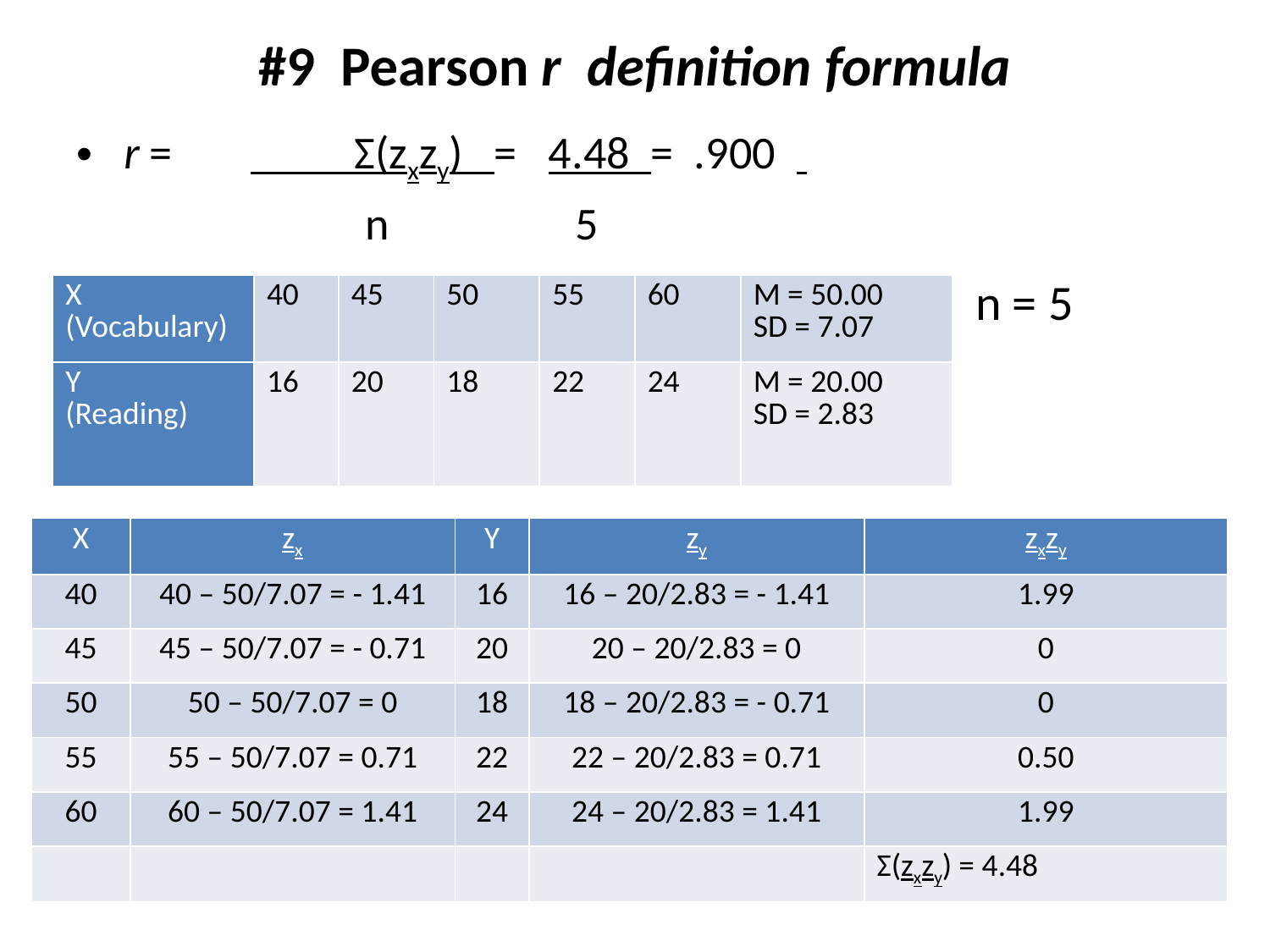

# #9  Pearson r  definition formula
r = 	          Σ(zxzy)   =   4.48  =  .900
		           n                  5

n = 5
| X (Vocabulary) | 40 | 45 | 50 | 55 | 60 | M = 50.00 SD = 7.07 |
| --- | --- | --- | --- | --- | --- | --- |
| Y (Reading) | 16 | 20 | 18 | 22 | 24 | M = 20.00 SD = 2.83 |
| X | zx | Y | zy | zxzy |
| --- | --- | --- | --- | --- |
| 40 | 40 – 50/7.07 = - 1.41 | 16 | 16 – 20/2.83 = - 1.41 | 1.99 |
| 45 | 45 – 50/7.07 = - 0.71 | 20 | 20 – 20/2.83 = 0 | 0 |
| 50 | 50 – 50/7.07 = 0 | 18 | 18 – 20/2.83 = - 0.71 | 0 |
| 55 | 55 – 50/7.07 = 0.71 | 22 | 22 – 20/2.83 = 0.71 | 0.50 |
| 60 | 60 – 50/7.07 = 1.41 | 24 | 24 – 20/2.83 = 1.41 | 1.99 |
|  |  |  |  | Σ(zxzy) = 4.48 |